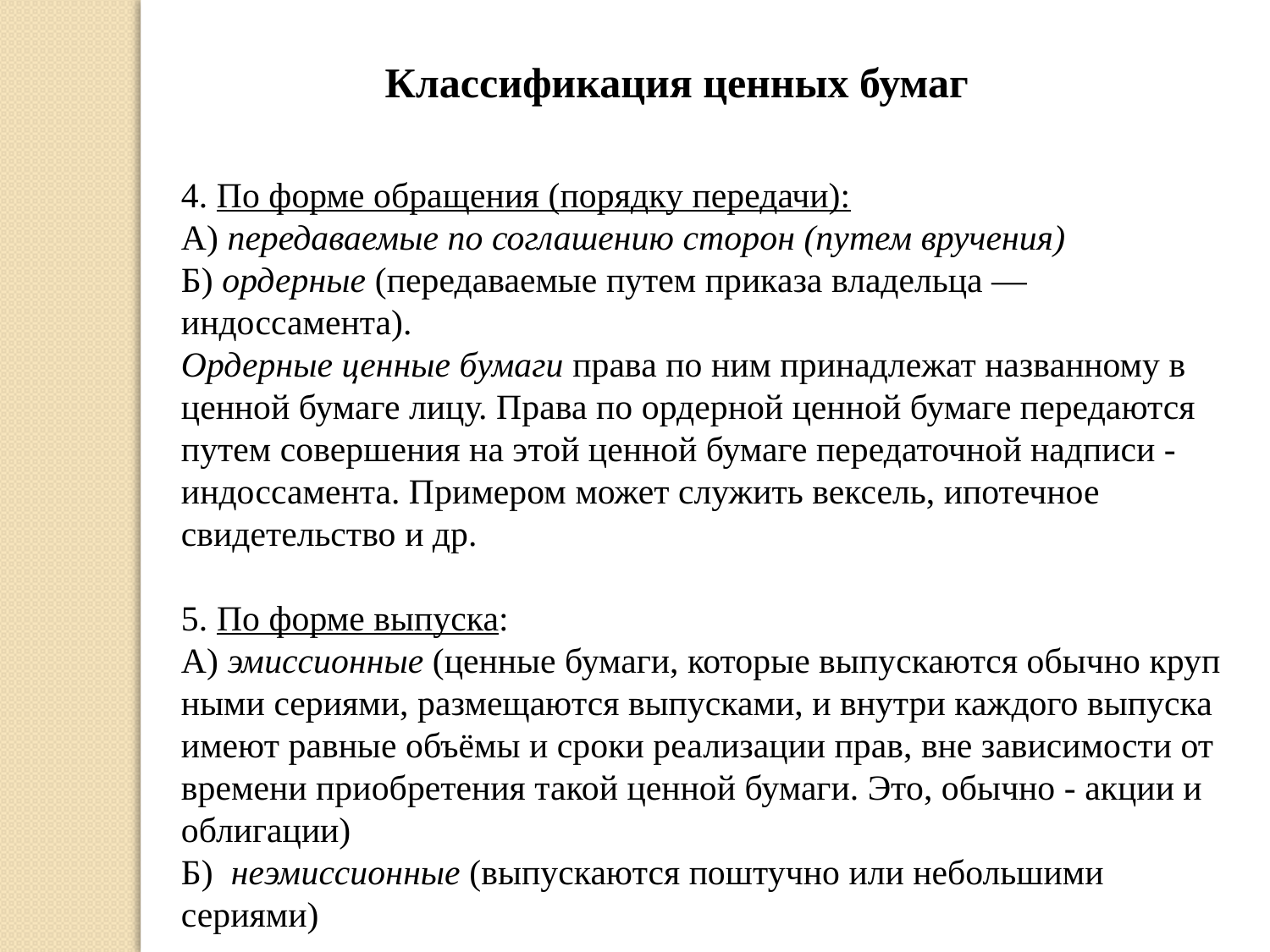

Классификация ценных бумаг
4. По форме обращения (порядку передачи):
А) передаваемые по соглашению сторон (путем вручения)
Б) ордерные (передаваемые путем приказа владельца — индоссамента).
Ордерные ценные бумаги права по ним принадлежат названному в ценной бумаге лицу. Права по ордерной ценной бумаге передаются путем совершения на этой ценной бумаге передаточной надписи - индоссамента. Примером может служить вексель, ипотечное свидетельство и др.

5. По форме выпуска:
А) эмиссионные (ценные бумаги, которые выпускаются обычно круп­ными сериями, размещаются выпусками, и внутри каждого выпуска имеют равные объёмы и сроки реализации прав, вне зависимости от времени при­обретения такой ценной бумаги. Это, обычно - акции и облигации)
Б)  неэмиссионные (выпускаются поштучно или небольшими сериями)